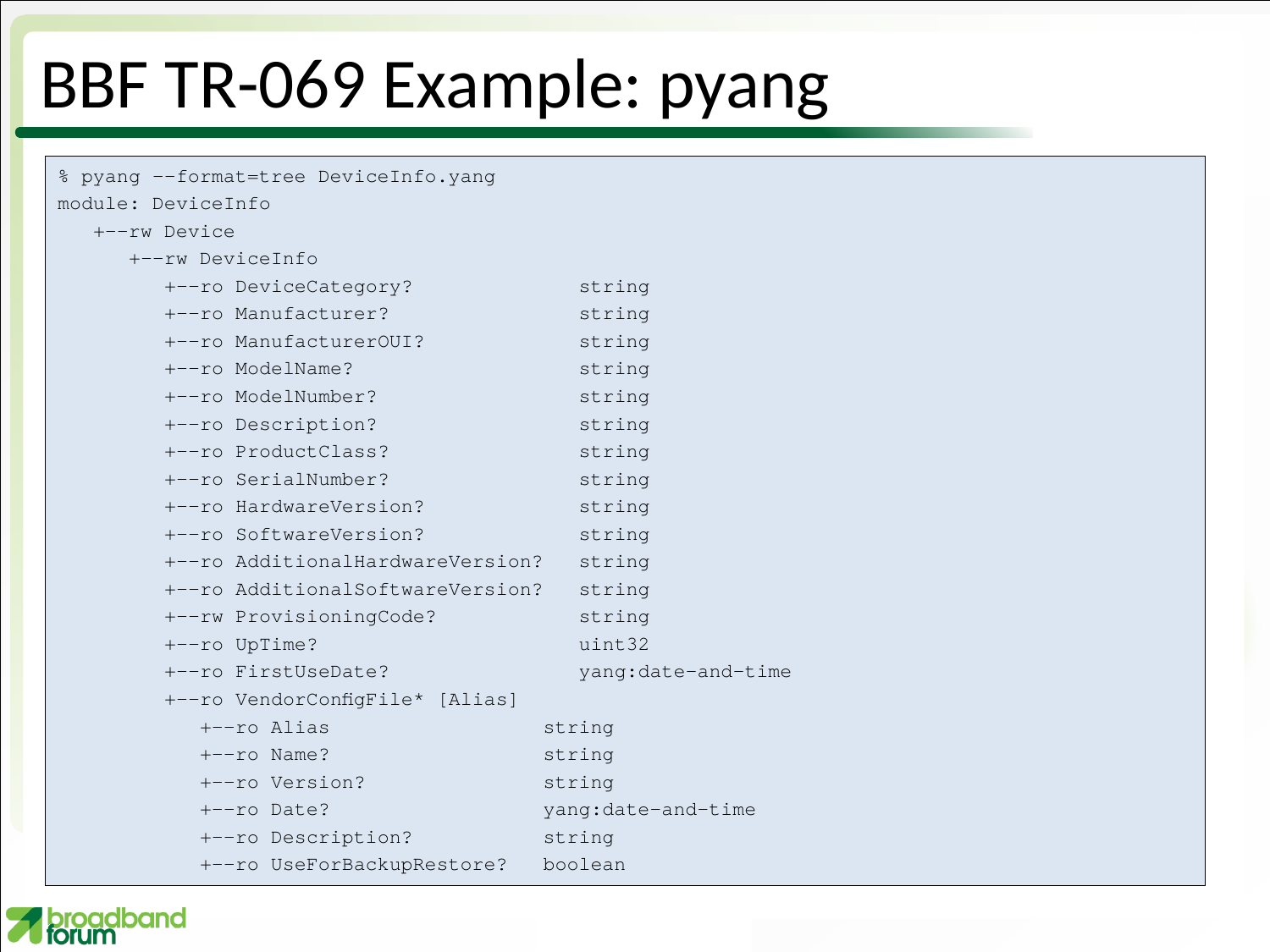

# BBF TR-069 Example: pyang
% pyang --format=tree DeviceInfo.yang
module: DeviceInfo
   +--rw Device
      +--rw DeviceInfo
         +--ro DeviceCategory?              string
         +--ro Manufacturer?                string
         +--ro ManufacturerOUI?             string
         +--ro ModelName?                   string
         +--ro ModelNumber?                 string
         +--ro Description?                 string
         +--ro ProductClass?                string
         +--ro SerialNumber?                string
         +--ro HardwareVersion?             string
         +--ro SoftwareVersion?             string
         +--ro AdditionalHardwareVersion?   string
         +--ro AdditionalSoftwareVersion?   string
         +--rw ProvisioningCode?            string
         +--ro UpTime?                      uint32
         +--ro FirstUseDate?                yang:date-and-time
         +--ro VendorConfigFile* [Alias]
            +--ro Alias                  string
            +--ro Name?                  string
            +--ro Version?               string
            +--ro Date?                  yang:date-and-time
            +--ro Description?           string
            +--ro UseForBackupRestore?   boolean